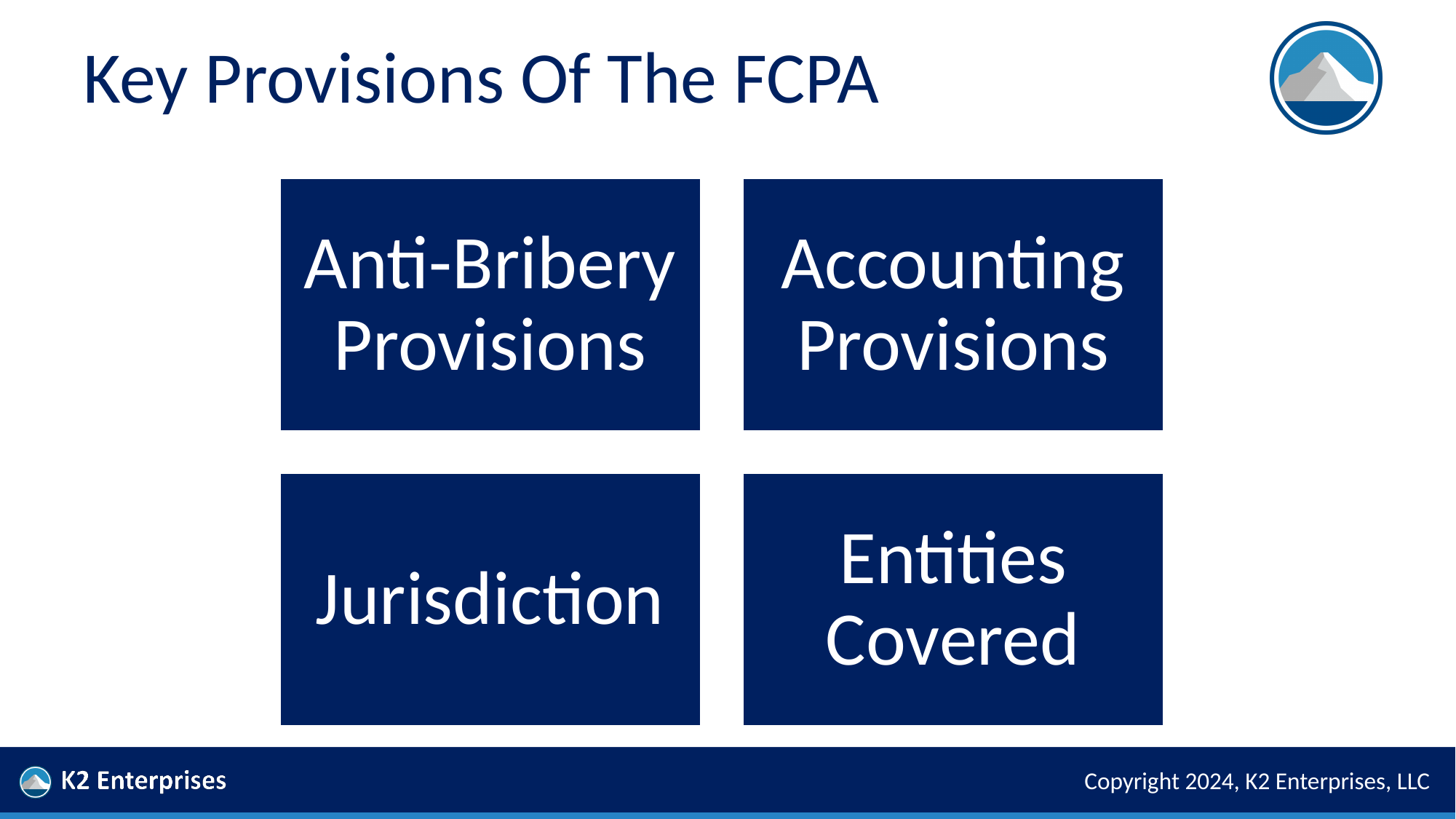

# Key Provisions Of The FCPA
Anti-Bribery Provisions
Accounting Provisions
Jurisdiction
Entities Covered